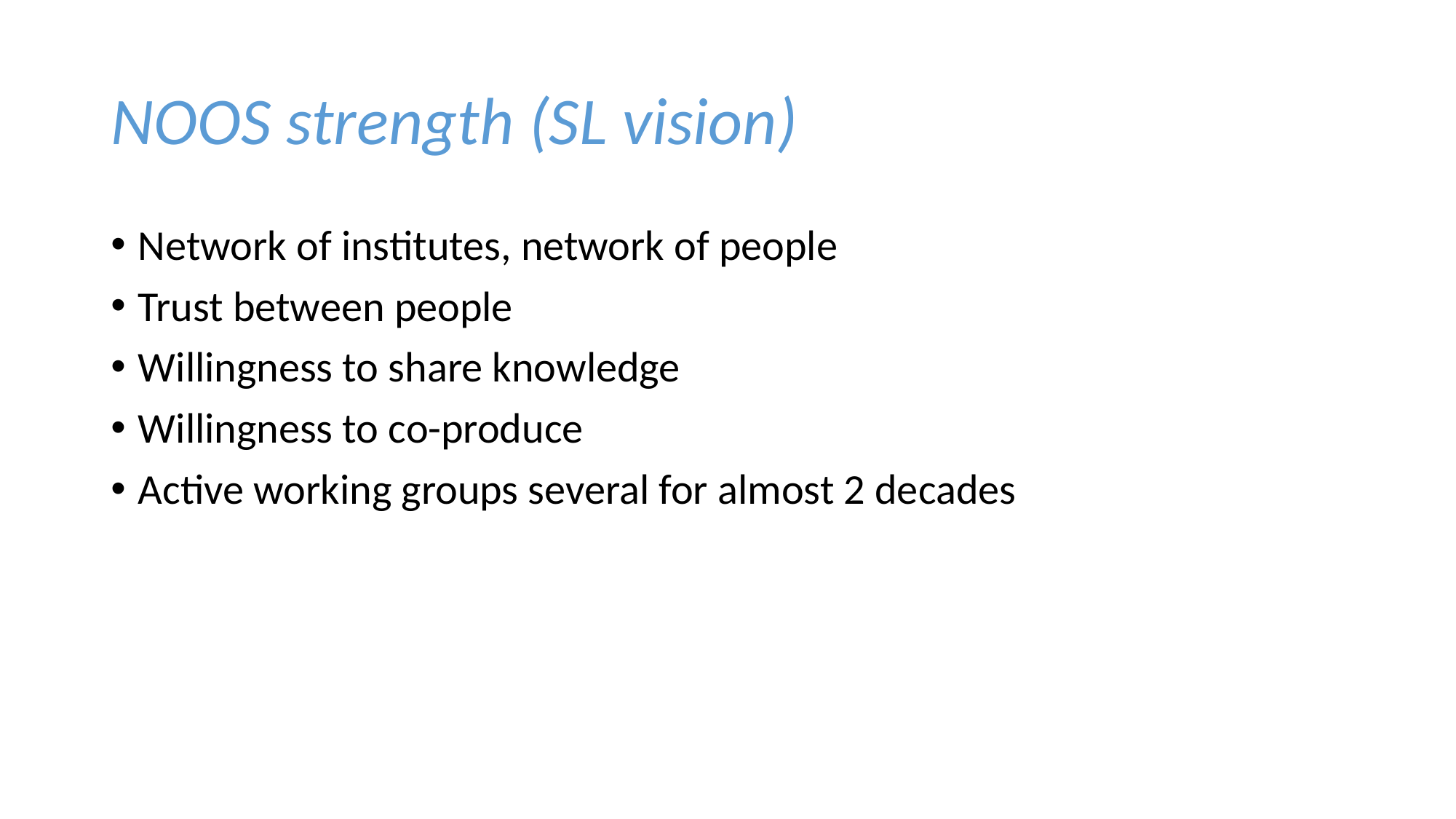

# NOOS strength (SL vision)
Network of institutes, network of people
Trust between people
Willingness to share knowledge
Willingness to co-produce
Active working groups several for almost 2 decades